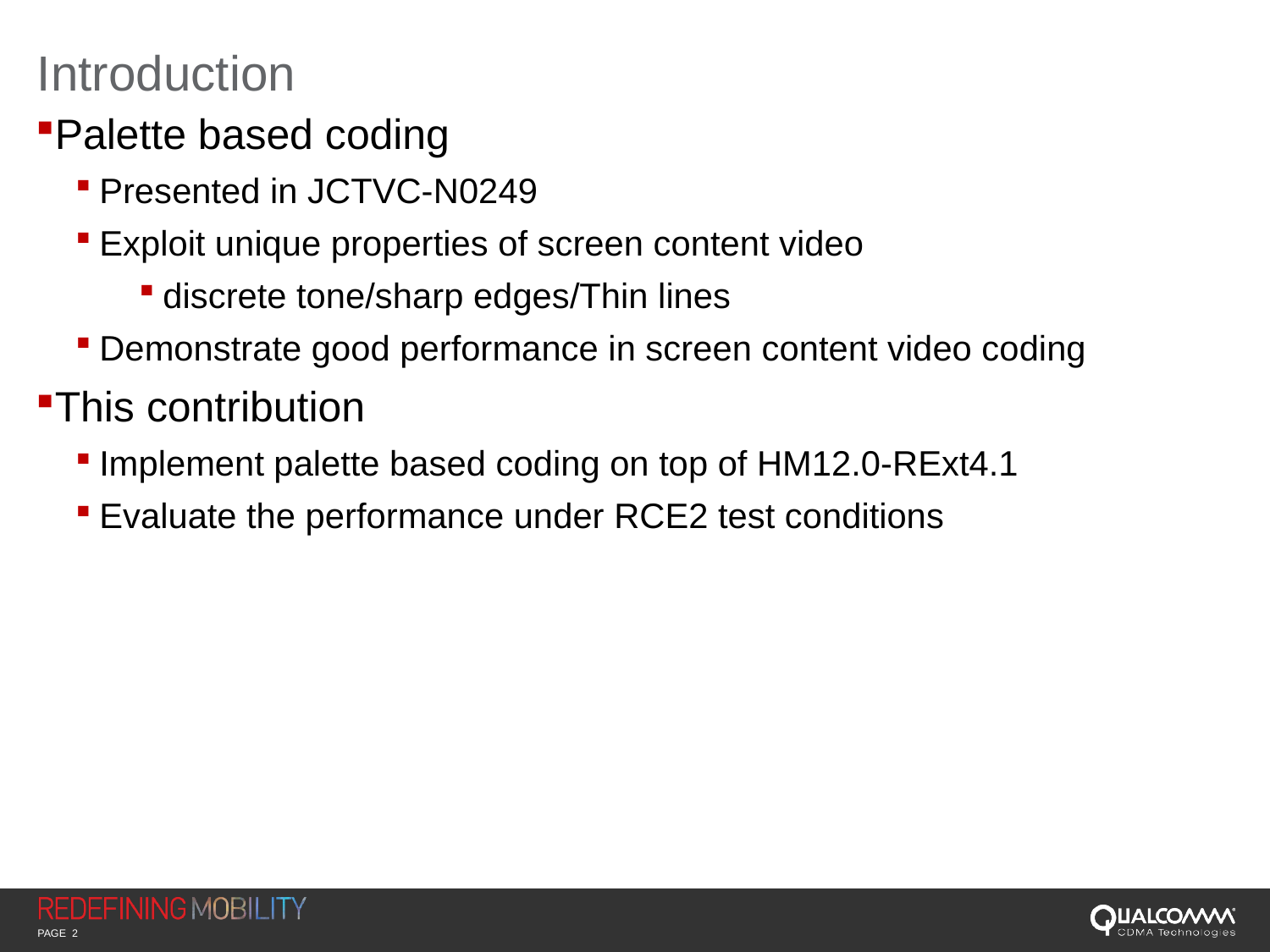

# Introduction
Palette based coding
Presented in JCTVC-N0249
Exploit unique properties of screen content video
discrete tone/sharp edges/Thin lines
Demonstrate good performance in screen content video coding
This contribution
Implement palette based coding on top of HM12.0-RExt4.1
Evaluate the performance under RCE2 test conditions